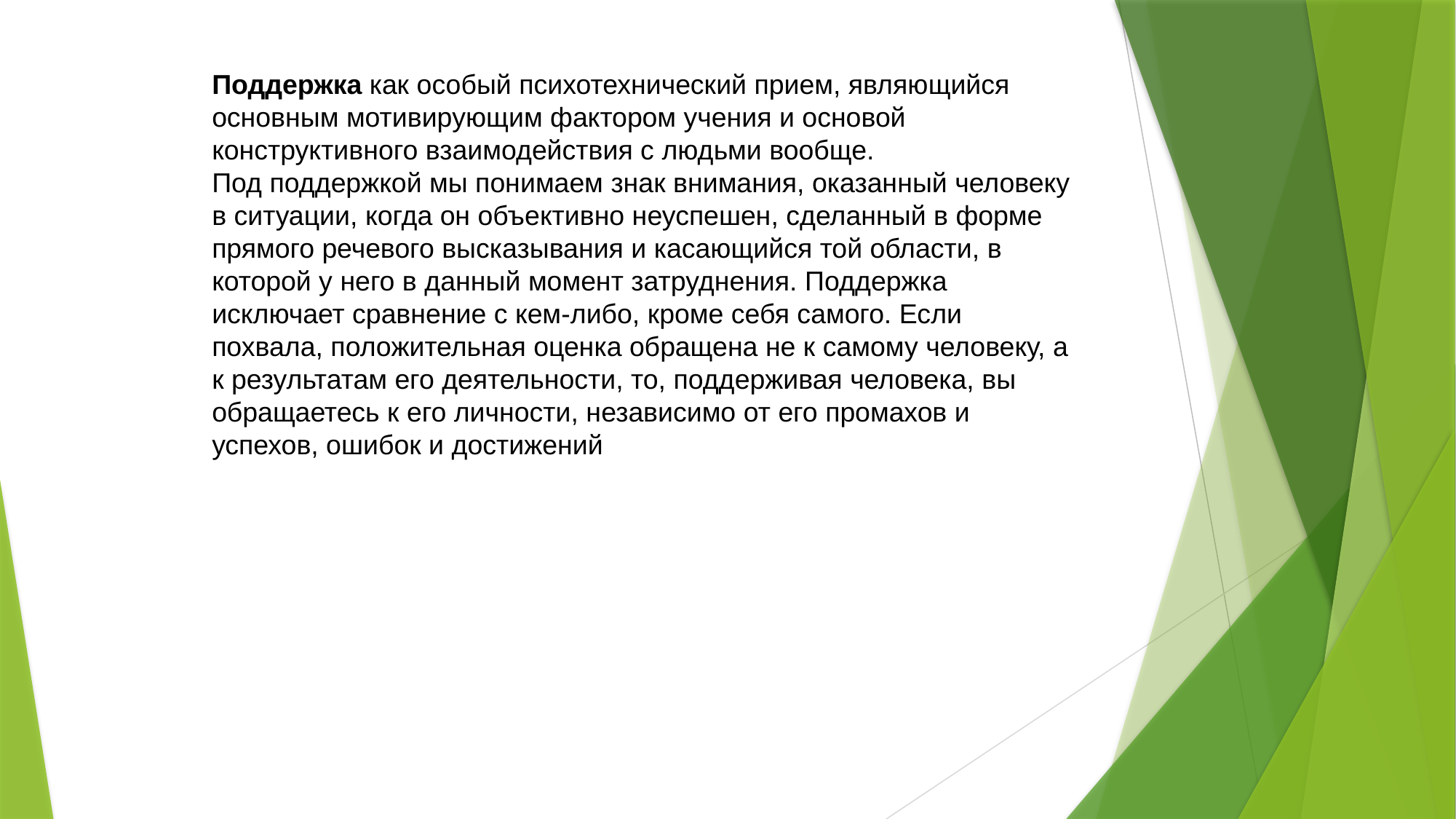

Поддержка как особый психотехнический прием, являющийся основным мотивирующим фактором учения и основой конструктивного взаимодействия с людьми вообще.
Под поддержкой мы понимаем знак внимания, оказанный человеку в ситуации, когда он объективно неуспешен, сделанный в форме прямого речевого высказывания и касающийся той области, в которой у него в данный момент затруднения. Поддержка исключает сравнение с кем-либо, кроме себя самого. Если похвала, положительная оценка обращена не к самому человеку, а к результатам его деятельности, то, поддерживая человека, вы обращаетесь к его личности, независимо от его промахов и успехов, ошибок и достижений